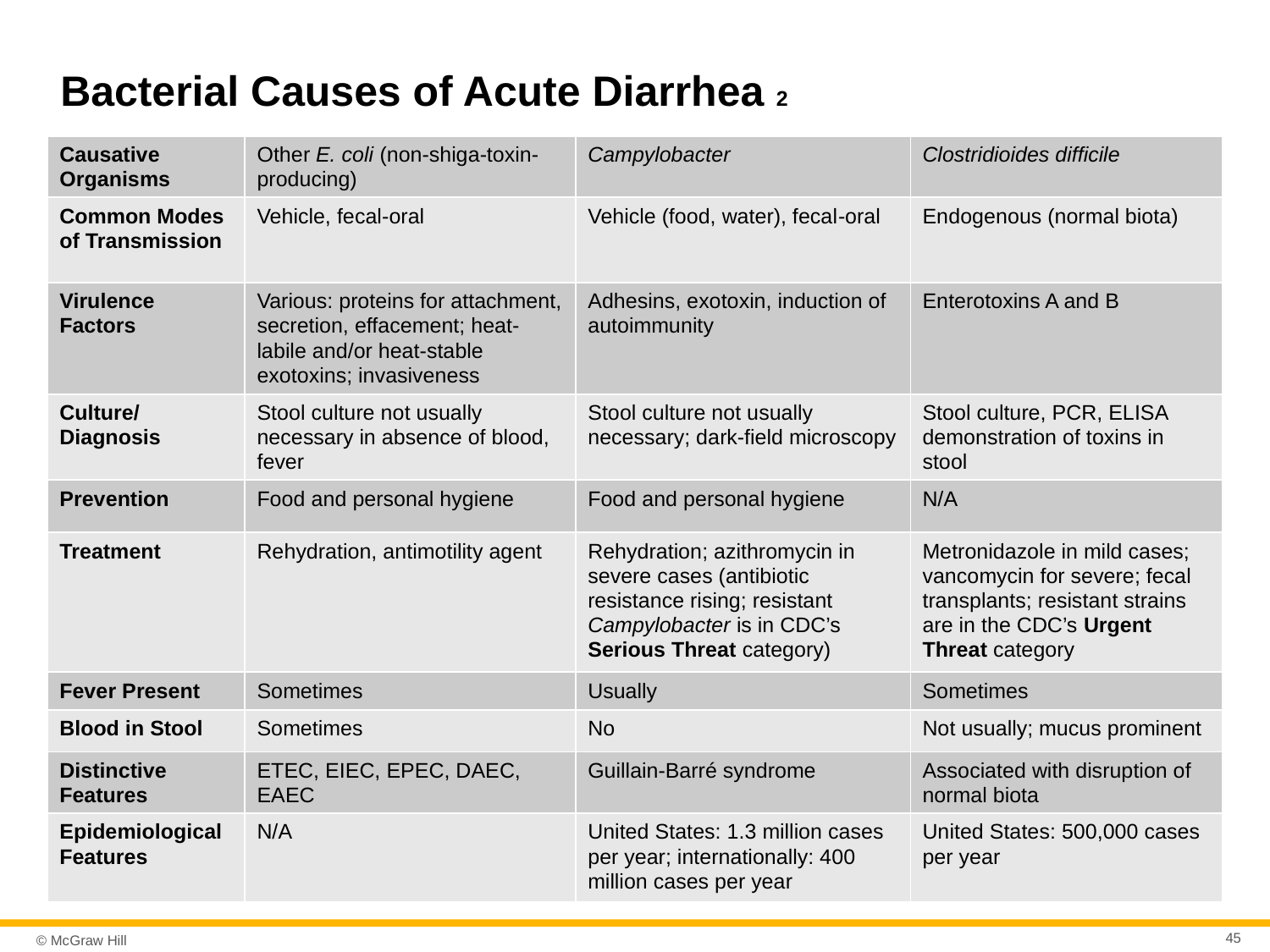

# Bacterial Causes of Acute Diarrhea 2
| Causative Organisms | Other E. coli (non-shiga-toxin-producing) | Campylobacter | Clostridioides difficile |
| --- | --- | --- | --- |
| Common Modes of Transmission | Vehicle, fecal-oral | Vehicle (food, water), fecal-oral | Endogenous (normal biota) |
| Virulence Factors | Various: proteins for attachment, secretion, effacement; heat-labile and/or heat-stable exotoxins; invasiveness | Adhesins, exotoxin, induction of autoimmunity | Enterotoxins A and B |
| Culture/ Diagnosis | Stool culture not usually necessary in absence of blood, fever | Stool culture not usually necessary; dark-field microscopy | Stool culture, PCR, ELISA demonstration of toxins in stool |
| Prevention | Food and personal hygiene | Food and personal hygiene | N/A |
| Treatment | Rehydration, antimotility agent | Rehydration; azithromycin in severe cases (antibiotic resistance rising; resistant Campylobacter is in CDC’s Serious Threat category) | Metronidazole in mild cases; vancomycin for severe; fecal transplants; resistant strains are in the CDC’s Urgent Threat category |
| Fever Present | Sometimes | Usually | Sometimes |
| Blood in Stool | Sometimes | No | Not usually; mucus prominent |
| Distinctive Features | ETEC, EIEC, EPEC, DAEC, EAEC | Guillain-Barré syndrome | Associated with disruption of normal biota |
| Epidemiological Features | N/A | United States: 1.3 million cases per year; internationally: 400 million cases per year | United States: 500,000 cases per year |